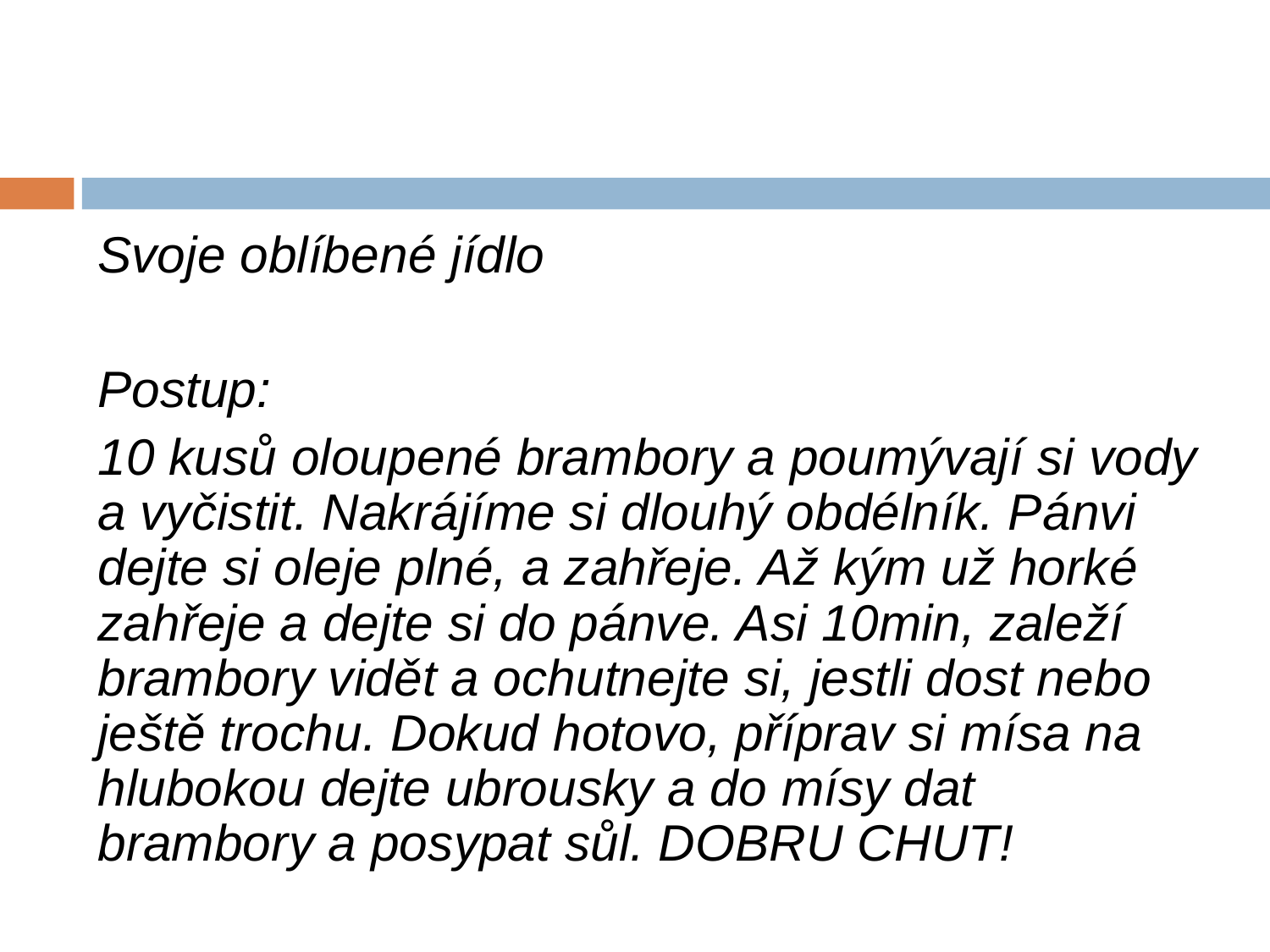

#
Svoje oblíbené jídlo

Postup:
10 kusů oloupené brambory a poumývají si vody a vyčistit. Nakrájíme si dlouhý obdélník. Pánvi dejte si oleje plné, a zahřeje. Až kým už horké zahřeje a dejte si do pánve. Asi 10min, zaleží brambory vidět a ochutnejte si, jestli dost nebo ještě trochu. Dokud hotovo, příprav si mísa na hlubokou dejte ubrousky a do mísy dat brambory a posypat sůl. DOBRU CHUT!